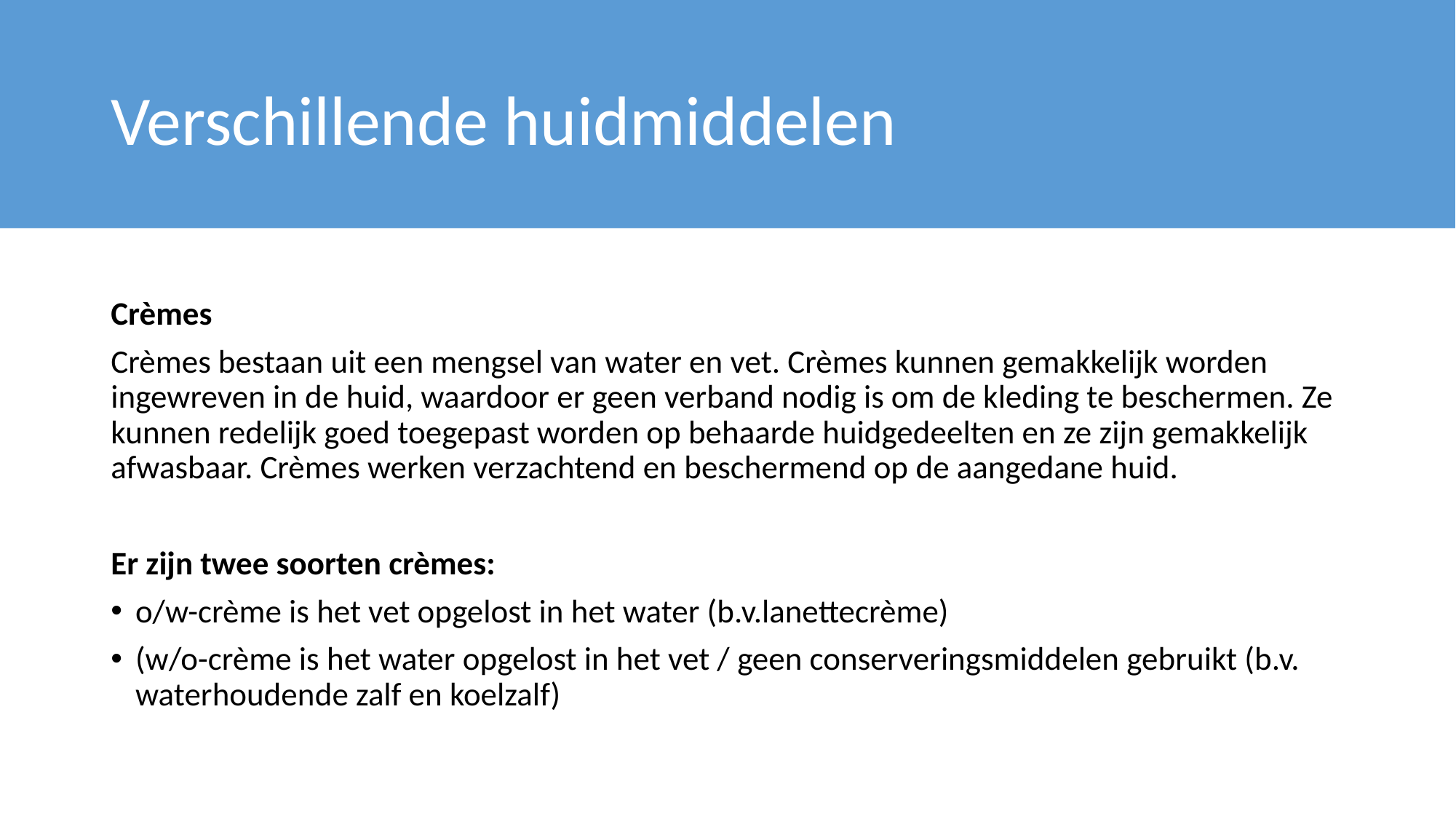

# Verschillende huidmiddelen
Crèmes
Crèmes bestaan uit een mengsel van water en vet. Crèmes kunnen gemakkelijk worden ingewreven in de huid, waardoor er geen verband nodig is om de kleding te beschermen. Ze kunnen redelijk goed toegepast worden op behaarde huidgedeelten en ze zijn gemakkelijk afwasbaar. Crèmes werken verzachtend en beschermend op de aangedane huid.

Er zijn twee soorten crèmes:
o/w-crème is het vet opgelost in het water (b.v.lanettecrème)
(w/o-crème is het water opgelost in het vet / geen conserveringsmiddelen gebruikt (b.v. waterhoudende zalf en koelzalf)